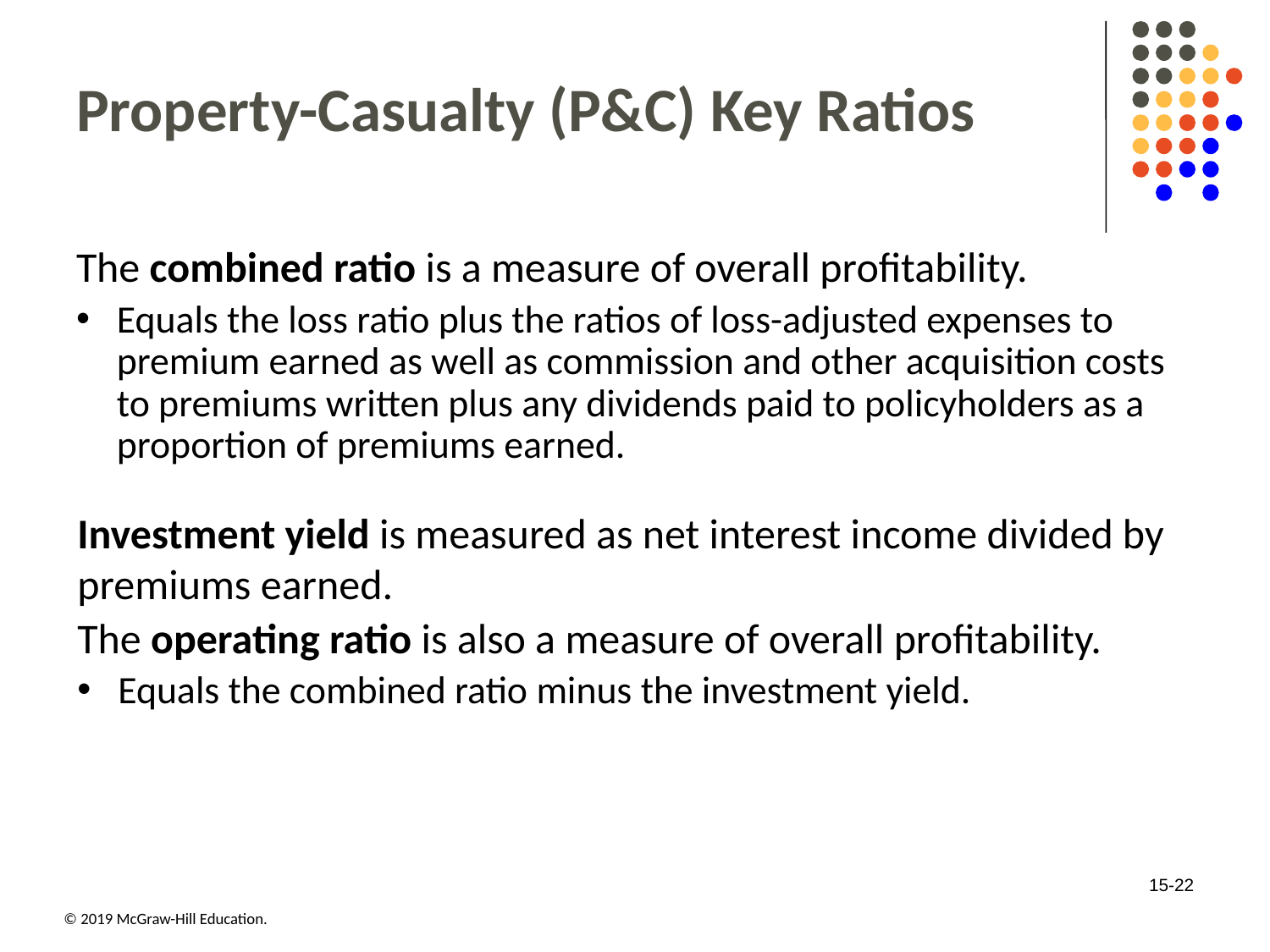

# Property-Casualty (P&C) Key Ratios
The combined ratio is a measure of overall profitability.
Equals the loss ratio plus the ratios of loss-adjusted expenses to premium earned as well as commission and other acquisition costs to premiums written plus any dividends paid to policyholders as a proportion of premiums earned.
Investment yield is measured as net interest income divided by premiums earned.
The operating ratio is also a measure of overall profitability.
Equals the combined ratio minus the investment yield.
15-22